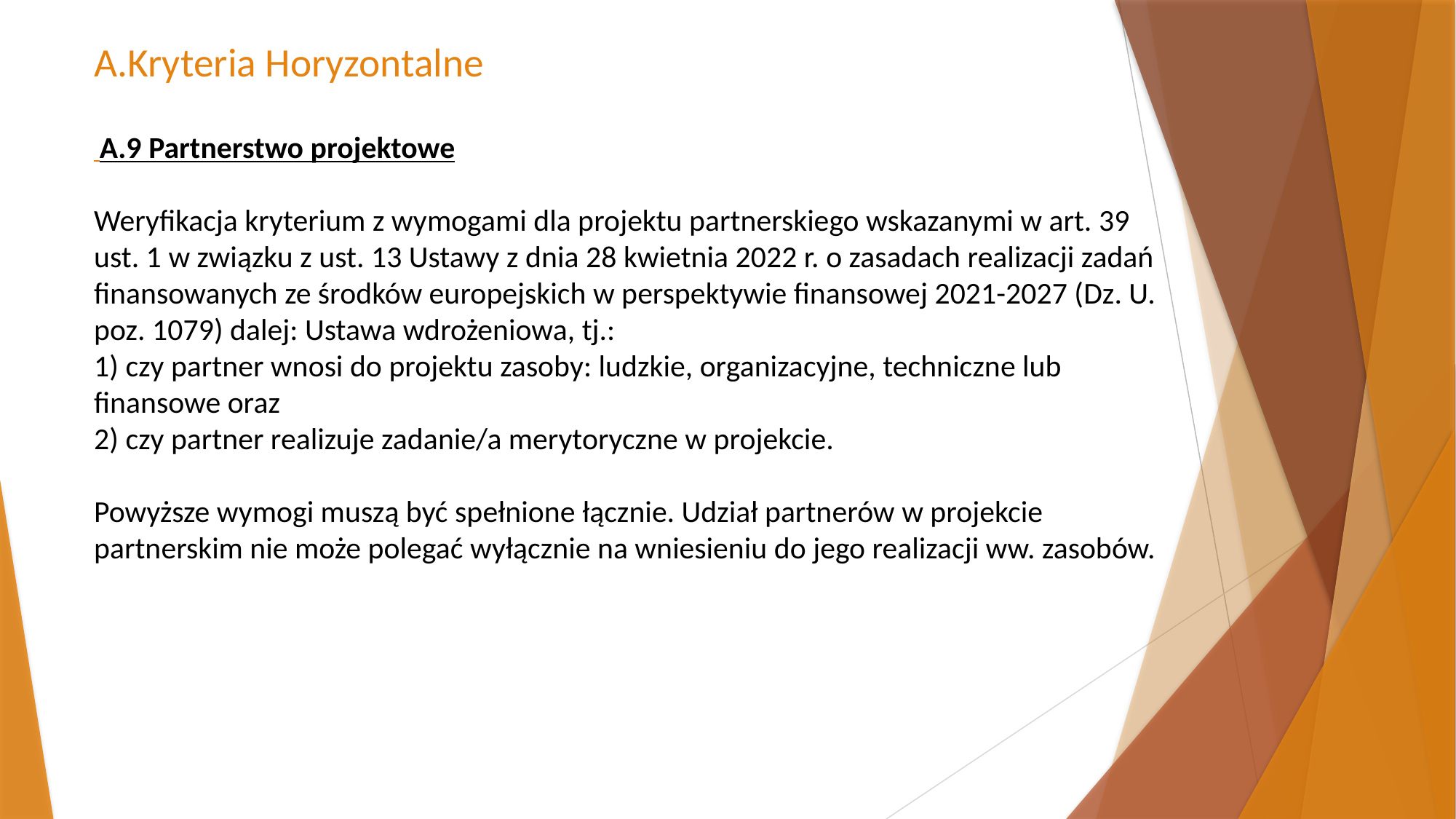

# A.Kryteria Horyzontalne A.9 Partnerstwo projektowe Weryfikacja kryterium z wymogami dla projektu partnerskiego wskazanymi w art. 39 ust. 1 w związku z ust. 13 Ustawy z dnia 28 kwietnia 2022 r. o zasadach realizacji zadań finansowanych ze środków europejskich w perspektywie finansowej 2021-2027 (Dz. U. poz. 1079) dalej: Ustawa wdrożeniowa, tj.: 1) czy partner wnosi do projektu zasoby: ludzkie, organizacyjne, techniczne lub finansowe oraz 2) czy partner realizuje zadanie/a merytoryczne w projekcie. Powyższe wymogi muszą być spełnione łącznie. Udział partnerów w projekcie partnerskim nie może polegać wyłącznie na wniesieniu do jego realizacji ww. zasobów.